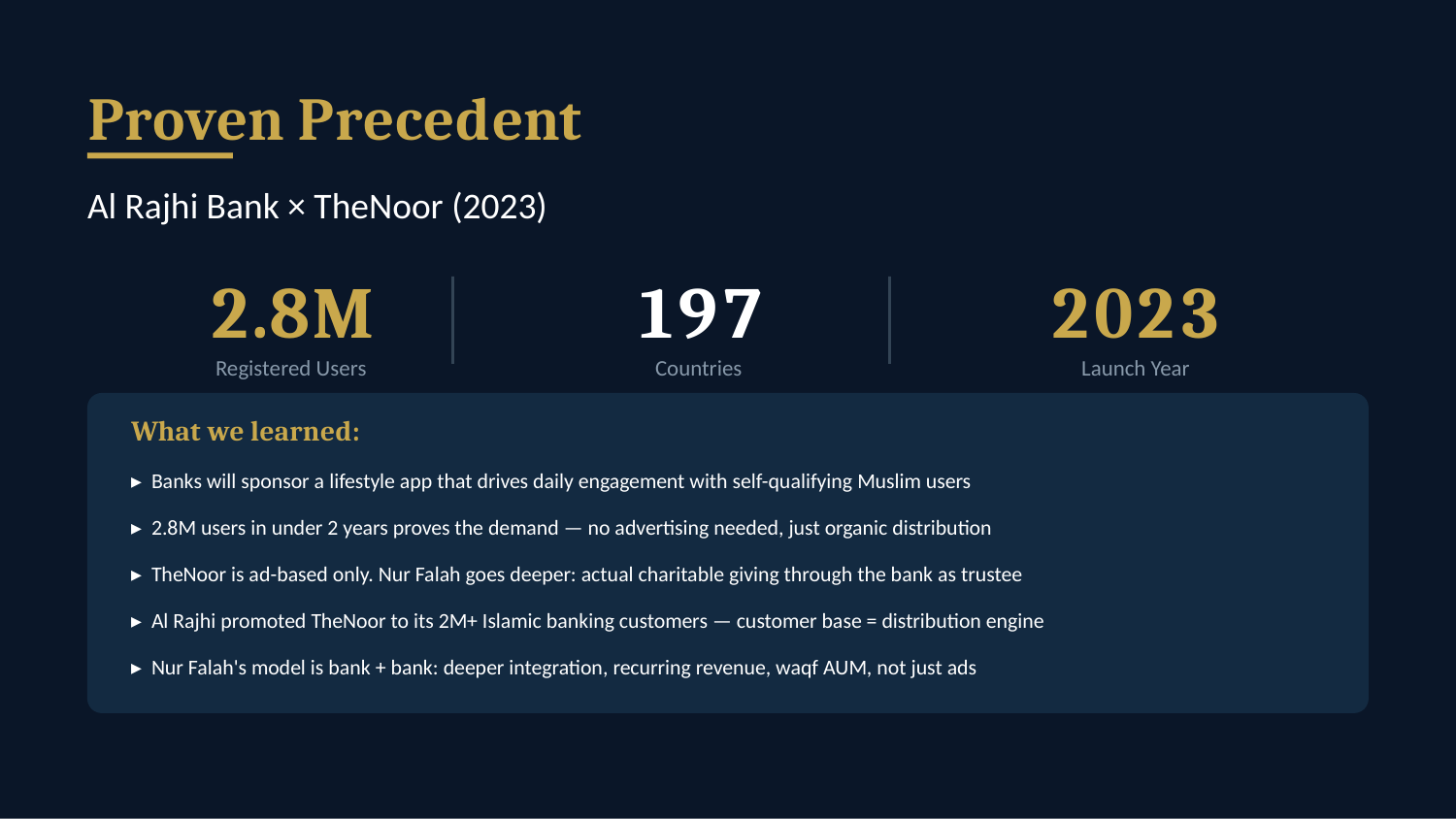

Proven Precedent

Al Rajhi Bank × TheNoor (2023)
2.8M
197
2023

Registered Users
Countries
Launch Year

What we learned:
▸  Banks will sponsor a lifestyle app that drives daily engagement with self-qualifying Muslim users
▸  2.8M users in under 2 years proves the demand — no advertising needed, just organic distribution
▸  TheNoor is ad-based only. Nur Falah goes deeper: actual charitable giving through the bank as trustee
▸  Al Rajhi promoted TheNoor to its 2M+ Islamic banking customers — customer base = distribution engine
▸  Nur Falah's model is bank + bank: deeper integration, recurring revenue, waqf AUM, not just ads